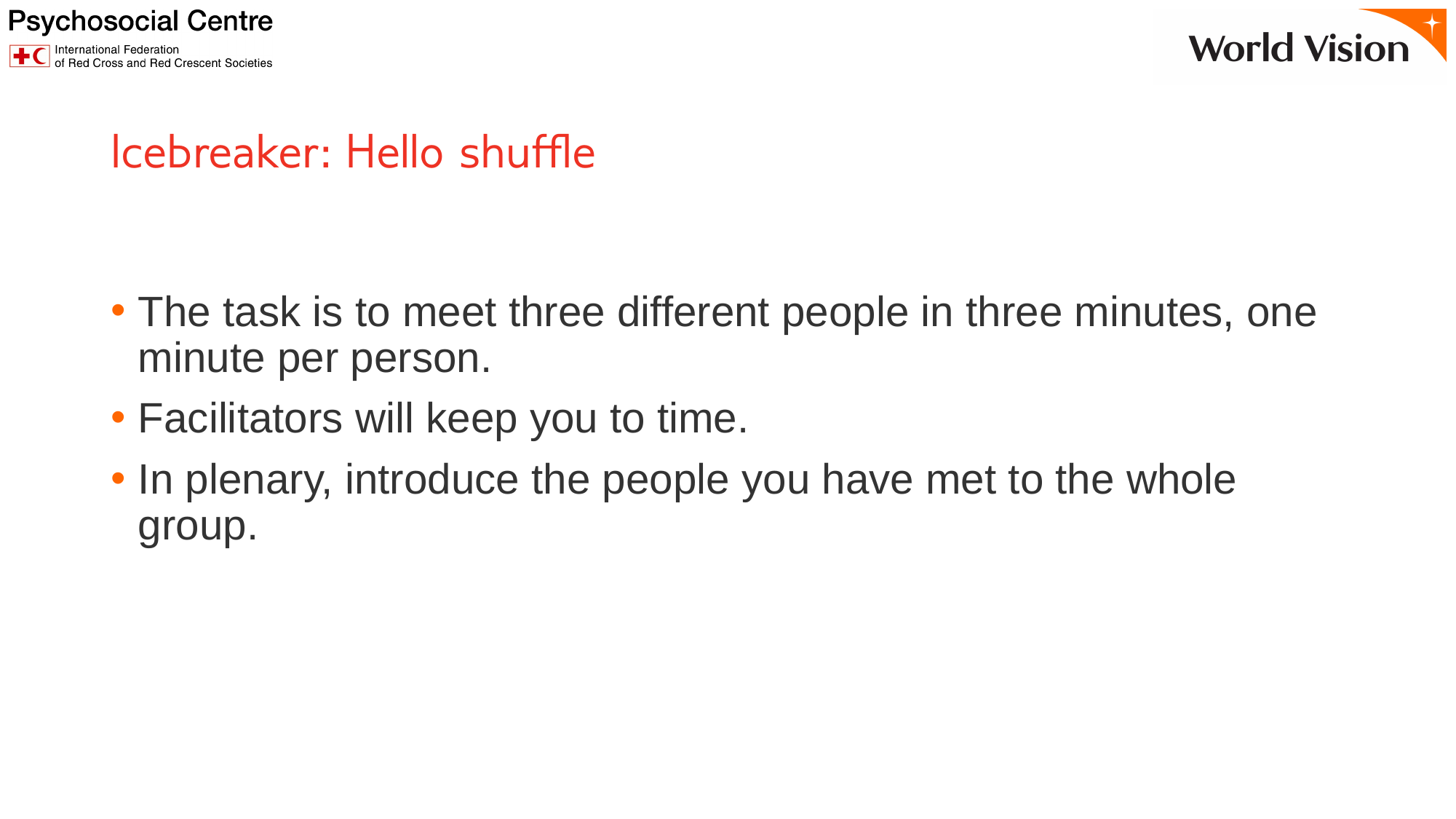

# Icebreaker: Hello shuffle

The task is to meet three different people in three minutes, one minute per person.
Facilitators will keep you to time.
In plenary, introduce the people you have met to the whole group.